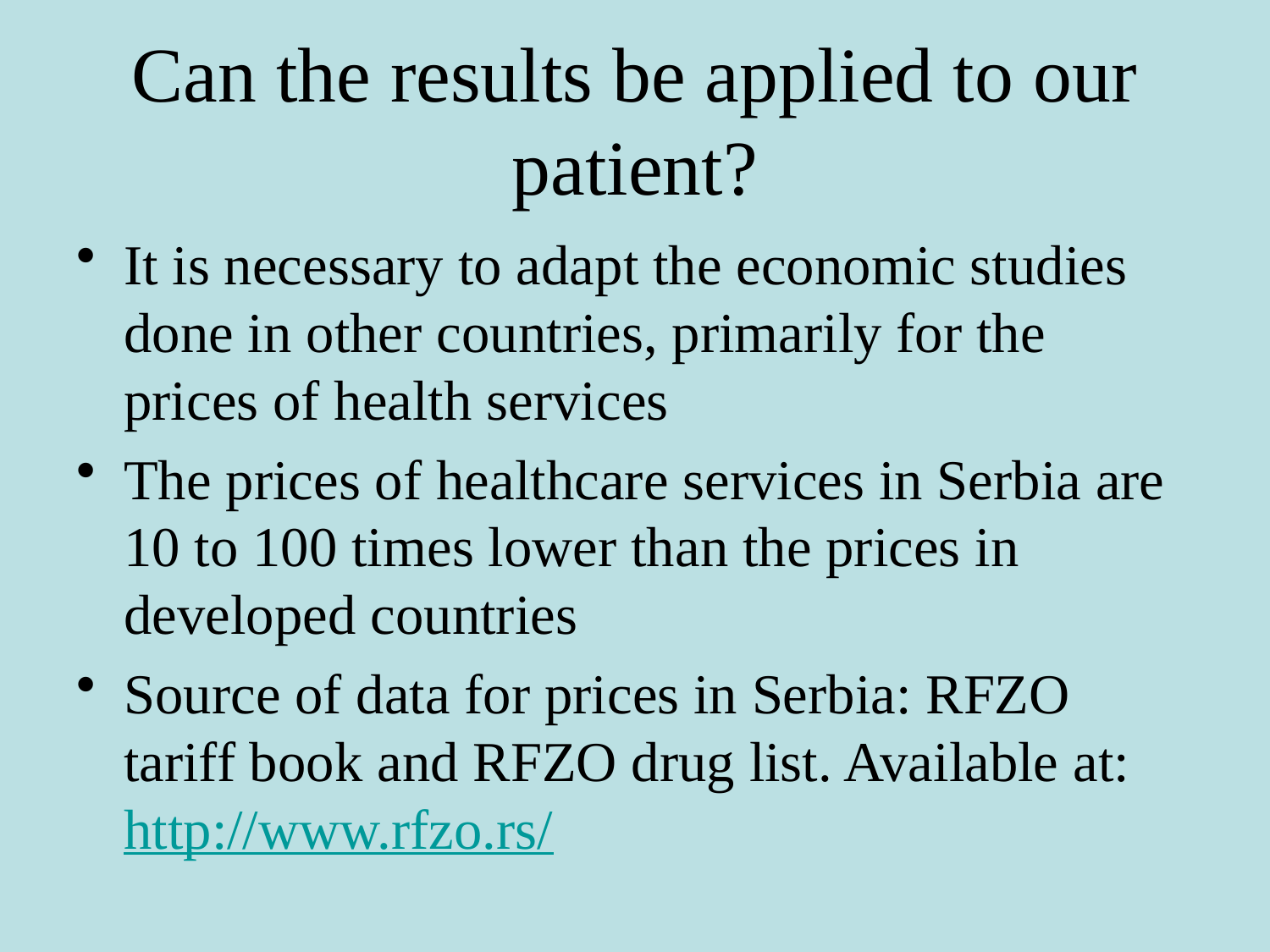

# Can the results be applied to our patient?
It is necessary to adapt the economic studies done in other countries, primarily for the prices of health services
The prices of healthcare services in Serbia are 10 to 100 times lower than the prices in developed countries
Source of data for prices in Serbia: RFZO tariff book and RFZO drug list. Available at: http://www.rfzo.rs/